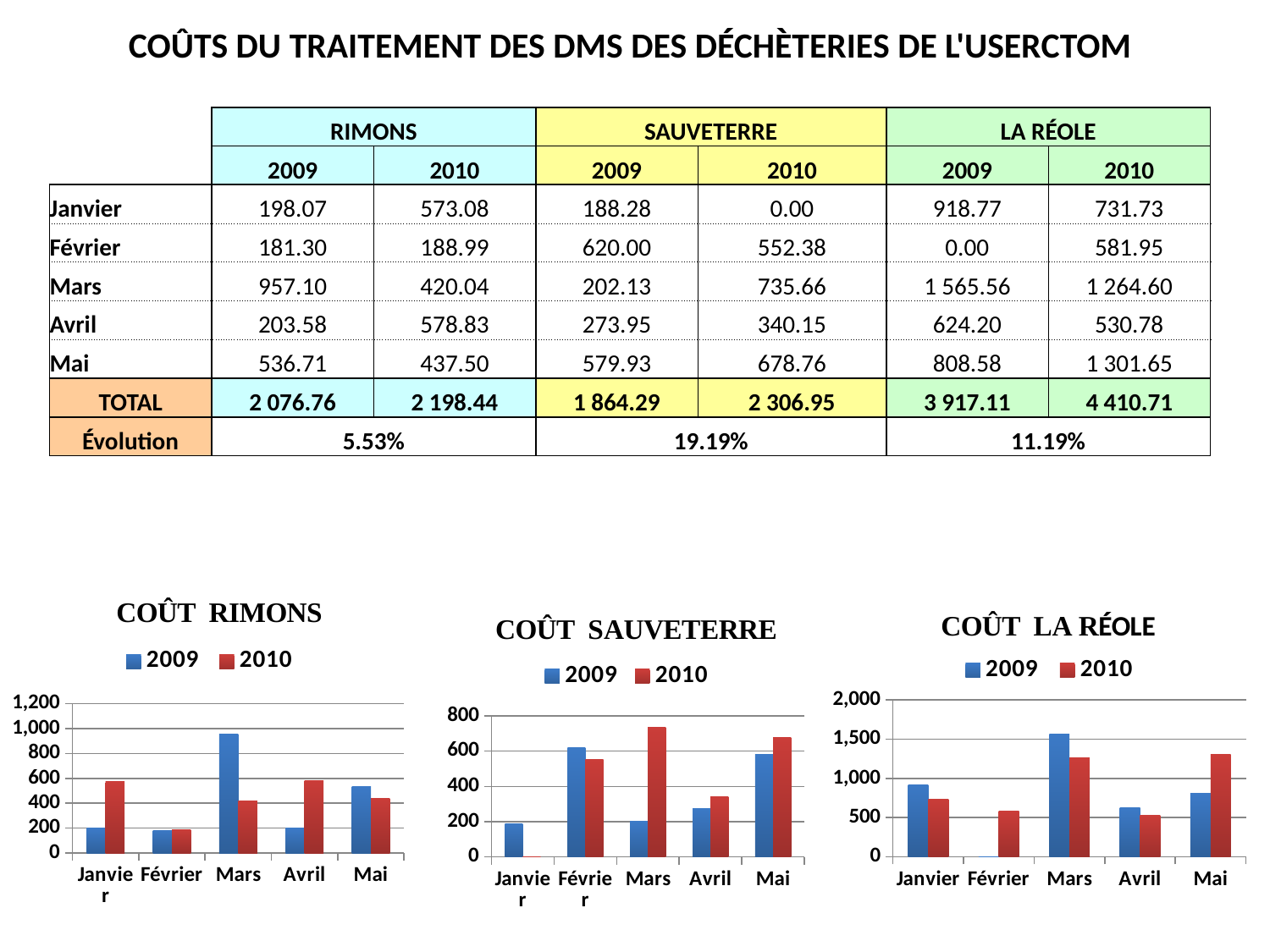

| COÛTS DU TRAITEMENT DES DMS DES DÉCHÈTERIES DE L'USERCTOM |  |  |  |  |  |  |
| --- | --- | --- | --- | --- | --- | --- |
|  |  |  |  |  |  |  |
|  | RIMONS |  | SAUVETERRE |  | LA RÉOLE |  |
|  | 2009 | 2010 | 2009 | 2010 | 2009 | 2010 |
| Janvier | 198.07 | 573.08 | 188.28 | 0.00 | 918.77 | 731.73 |
| Février | 181.30 | 188.99 | 620.00 | 552.38 | 0.00 | 581.95 |
| Mars | 957.10 | 420.04 | 202.13 | 735.66 | 1 565.56 | 1 264.60 |
| Avril | 203.58 | 578.83 | 273.95 | 340.15 | 624.20 | 530.78 |
| Mai | 536.71 | 437.50 | 579.93 | 678.76 | 808.58 | 1 301.65 |
| TOTAL | 2 076.76 | 2 198.44 | 1 864.29 | 2 306.95 | 3 917.11 | 4 410.71 |
| Évolution | 5.53% |  | 19.19% |  | 11.19% |  |

### Chart

| Category |  |  |
|---|---|---|
| Janvier | 198.07 | 573.08 |
| Février | 181.3 | 188.99 |
| Mars | 957.1 | 420.04 |
| Avril | 203.58 | 578.8299999999998 |
| Mai | 536.71 | 437.5 |

### Chart

| Category |  |  |
|---|---|---|
| Janvier | 188.28 | 0.0 |
| Février | 620.0 | 552.38 |
| Mars | 202.13 | 735.66 |
| Avril | 273.95 | 340.1500000000001 |
| Mai | 579.9299999999997 | 678.76 |

### Chart

| Category |  |  |
|---|---|---|
| Janvier | 918.7700000000002 | 731.73 |
| Février | 0.0 | 581.9499999999998 |
| Mars | 1565.56 | 1264.6 |
| Avril | 624.2 | 530.7800000000002 |
| Mai | 808.58 | 1301.6499999999999 |